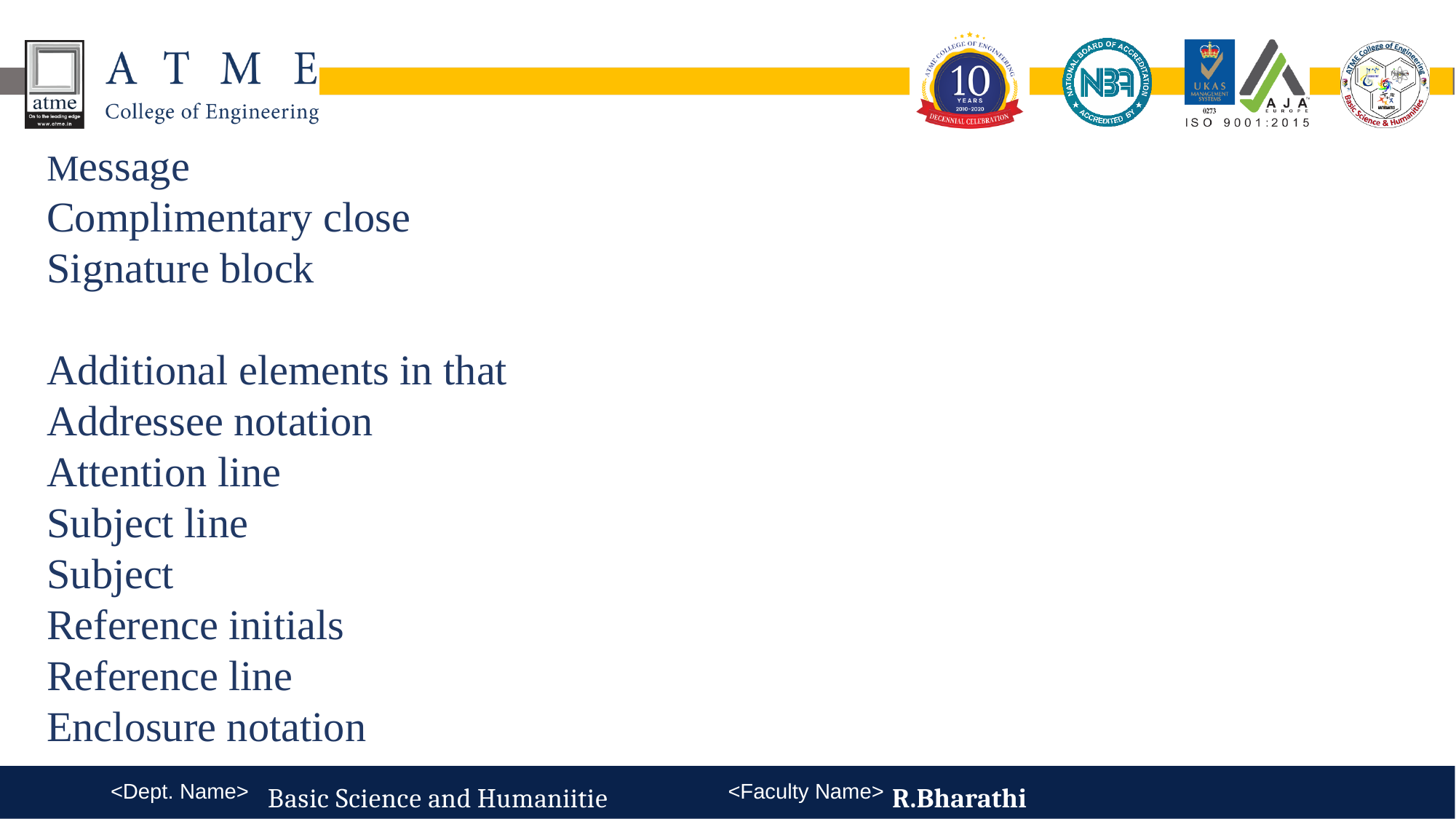

Message
Complimentary close
Signature block

Additional elements in that
Addressee notation
Attention line
Subject line
Subject
Reference initials
Reference line
Enclosure notation
Basic Science and Humaniitie
R.Bharathi